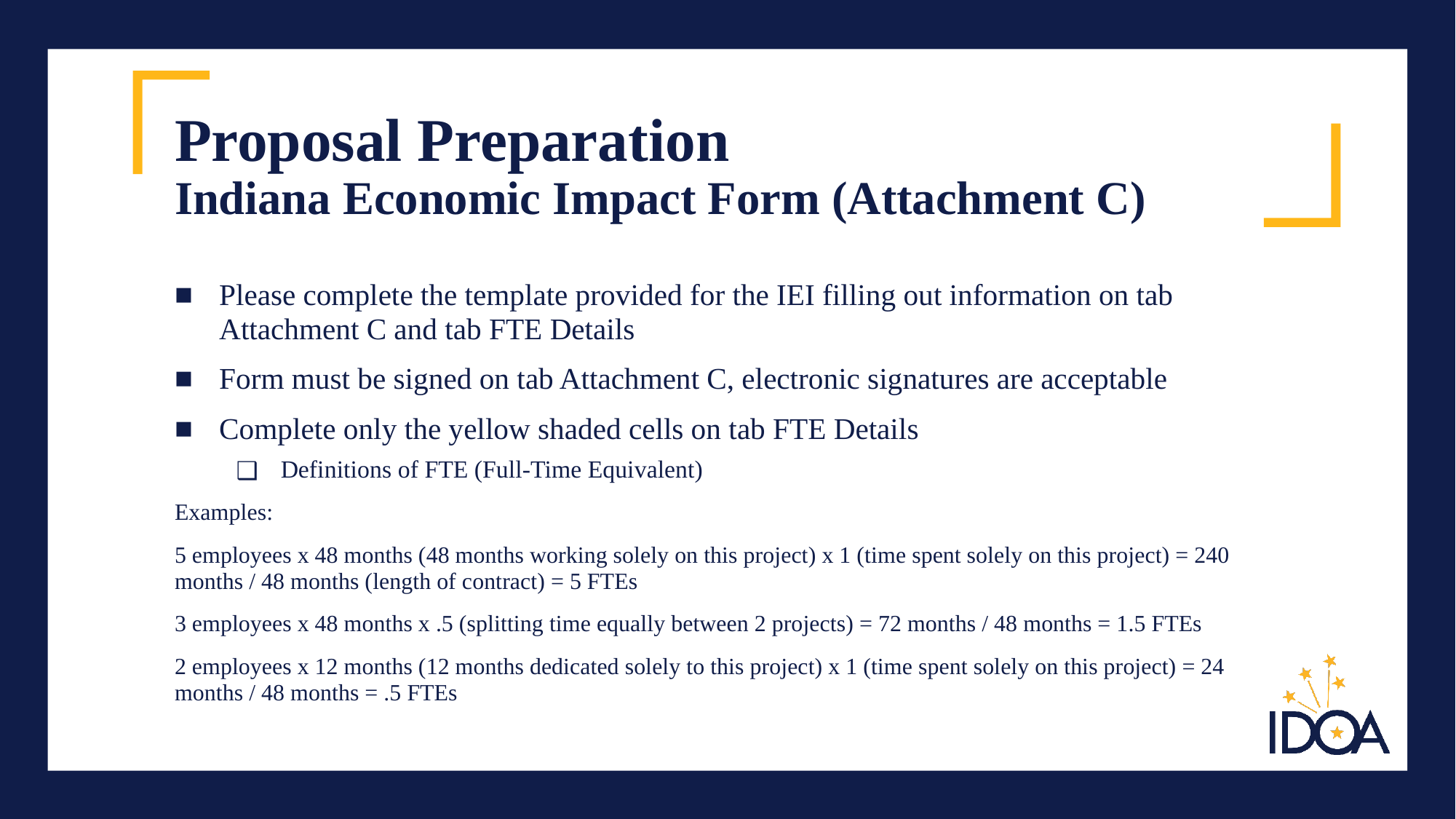

# Proposal Preparation Indiana Economic Impact Form (Attachment C)
Please complete the template provided for the IEI filling out information on tab Attachment C and tab FTE Details
Form must be signed on tab Attachment C, electronic signatures are acceptable
Complete only the yellow shaded cells on tab FTE Details
Definitions of FTE (Full-Time Equivalent)
Examples:
5 employees x 48 months (48 months working solely on this project) x 1 (time spent solely on this project) = 240 months / 48 months (length of contract) = 5 FTEs
3 employees x 48 months x .5 (splitting time equally between 2 projects) = 72 months / 48 months = 1.5 FTEs
2 employees x 12 months (12 months dedicated solely to this project) x 1 (time spent solely on this project) = 24 months / 48 months = .5 FTEs